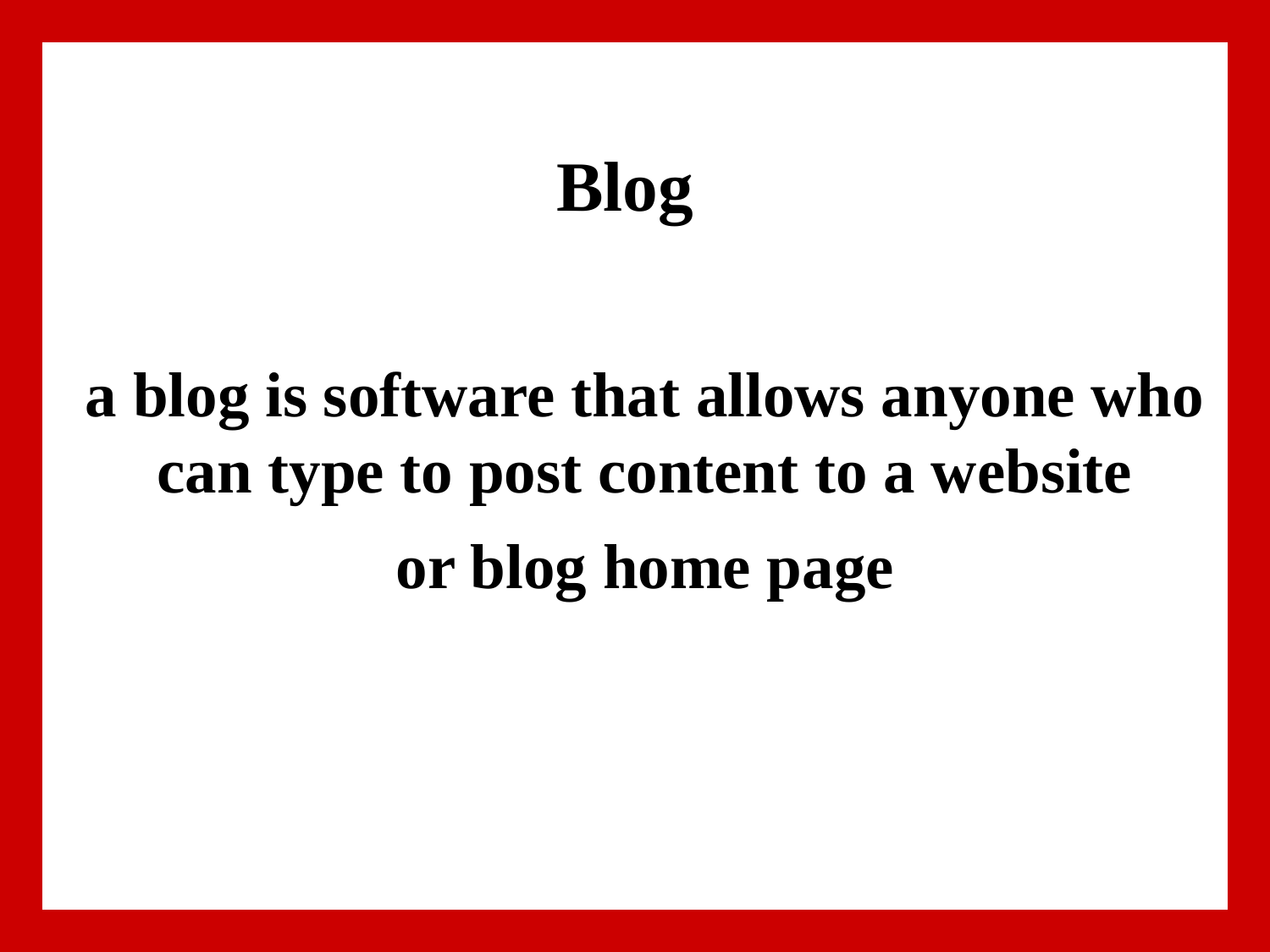

# Blog
a blog is software that allows anyone who can type to post content to a website
or blog home page